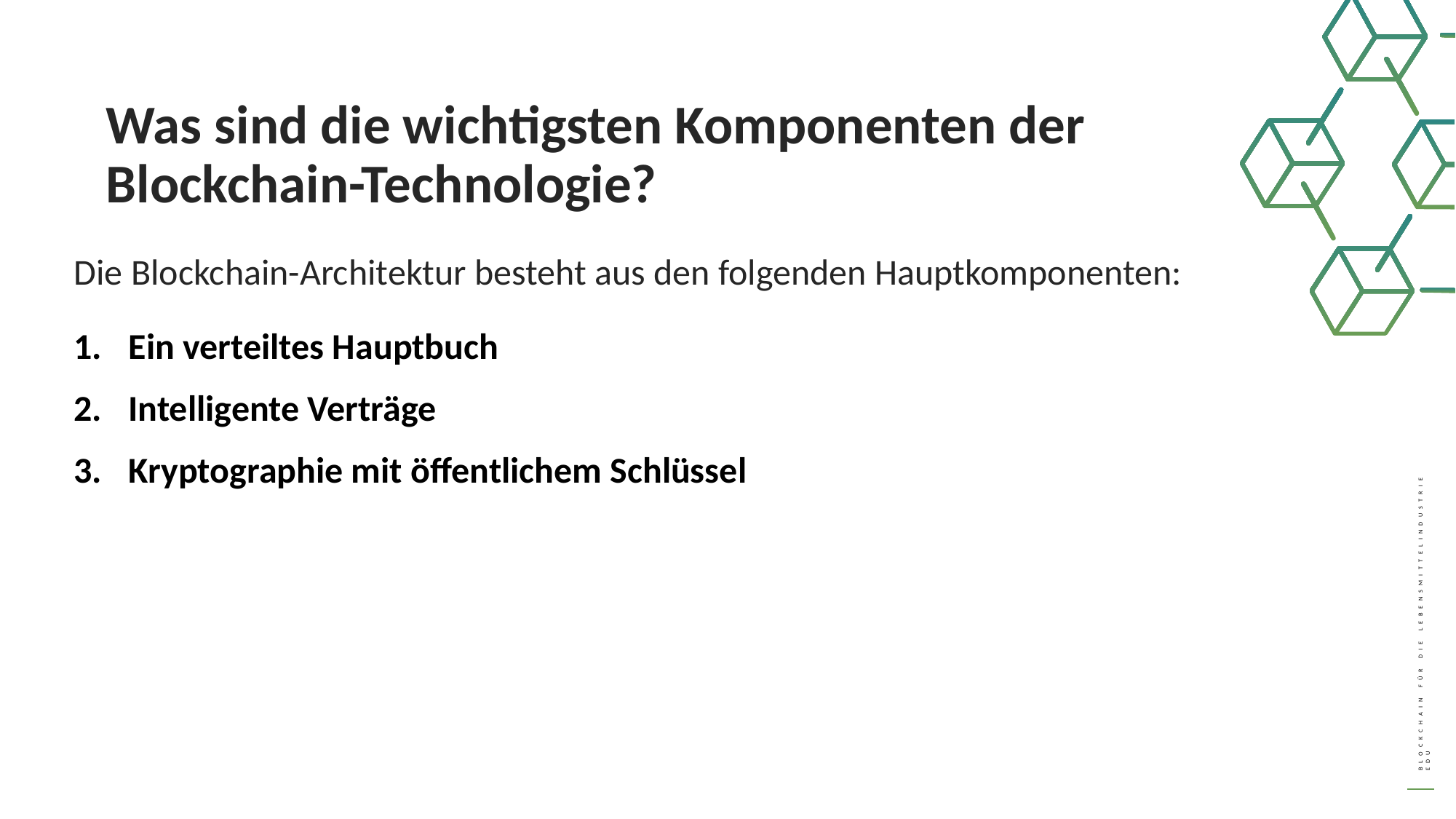

Was sind die wichtigsten Komponenten der Blockchain-Technologie?
Die Blockchain-Architektur besteht aus den folgenden Hauptkomponenten:
Ein verteiltes Hauptbuch
Intelligente Verträge
Kryptographie mit öffentlichem Schlüssel